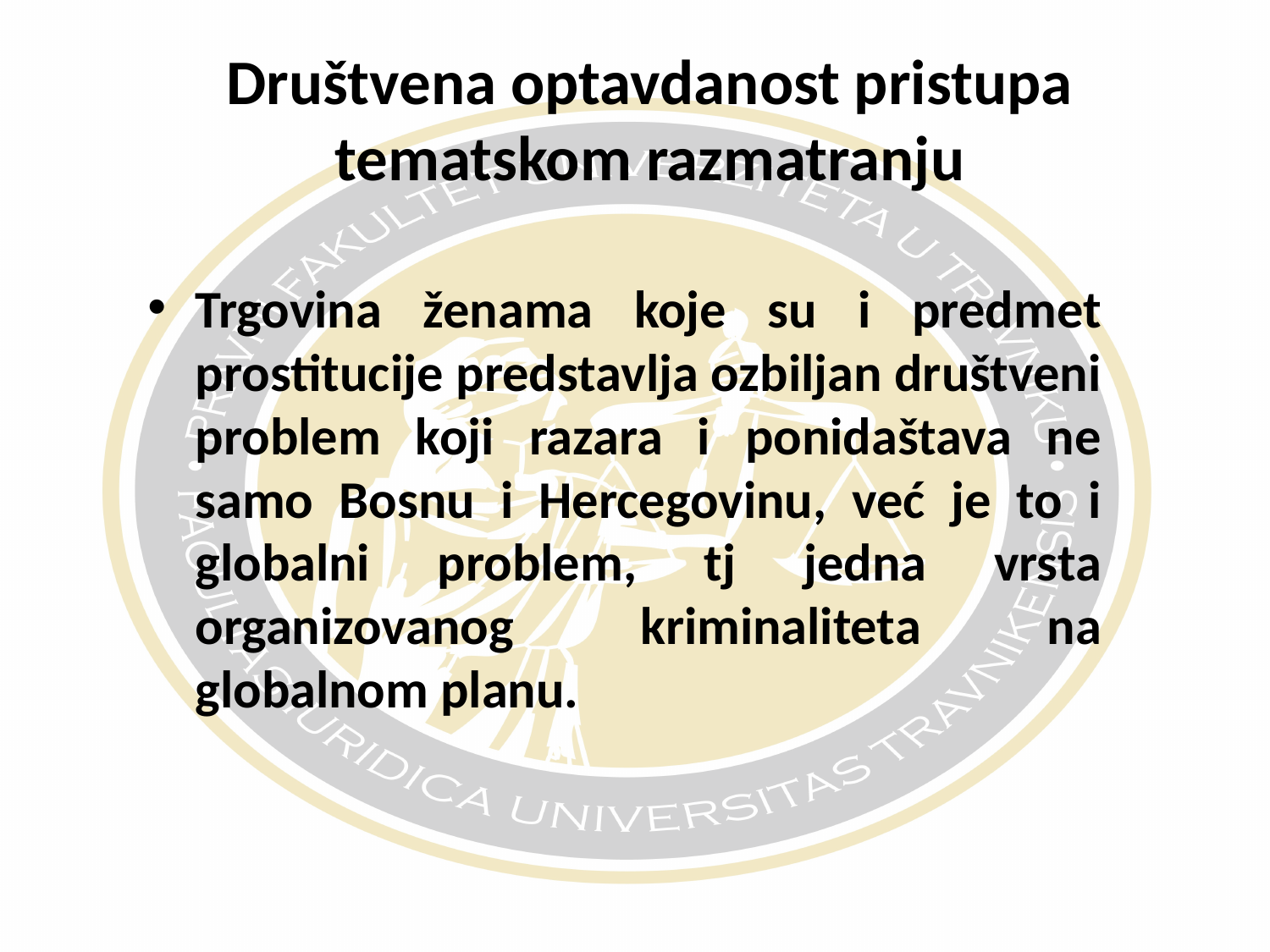

# Društvena optavdanost pristupa tematskom razmatranju
Trgovina ženama koje su i predmet prostitucije predstavlja ozbiljan društveni problem koji razara i ponidaštava ne samo Bosnu i Hercegovinu, već je to i globalni problem, tj jedna vrsta organizovanog kriminaliteta na globalnom planu.